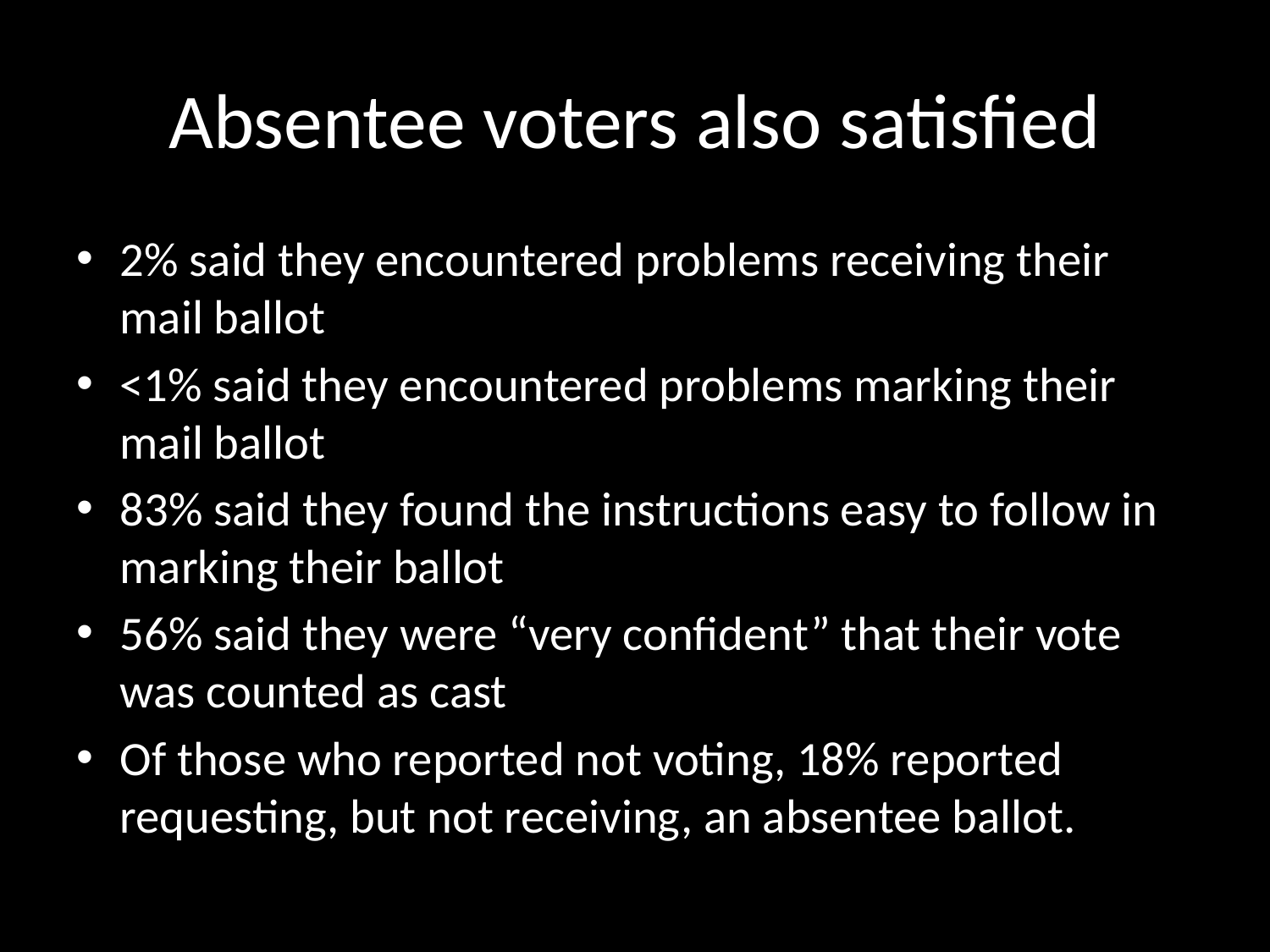

# Absentee voters also satisfied
2% said they encountered problems receiving their mail ballot
<1% said they encountered problems marking their mail ballot
83% said they found the instructions easy to follow in marking their ballot
56% said they were “very confident” that their vote was counted as cast
Of those who reported not voting, 18% reported requesting, but not receiving, an absentee ballot.